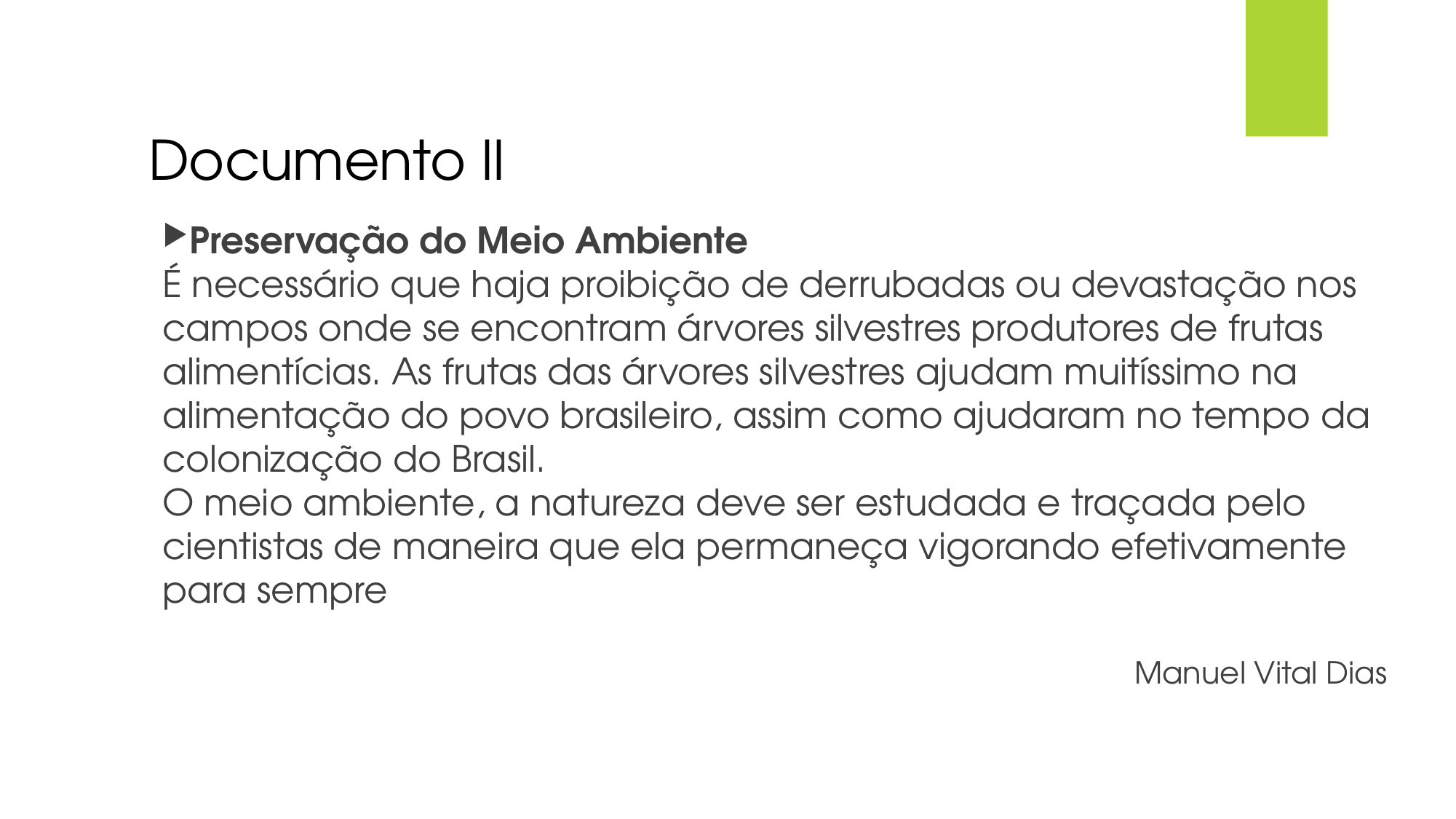

Documento II
Preservação do Meio Ambiente
É necessário que haja proibição de derrubadas ou devastação nos campos onde se encontram árvores silvestres produtores de frutas alimentícias. As frutas das árvores silvestres ajudam muitíssimo na alimentação do povo brasileiro, assim como ajudaram no tempo da colonização do Brasil.
O meio ambiente, a natureza deve ser estudada e traçada pelo cientistas de maneira que ela permaneça vigorando efetivamente para sempre

Manuel Vital Dias